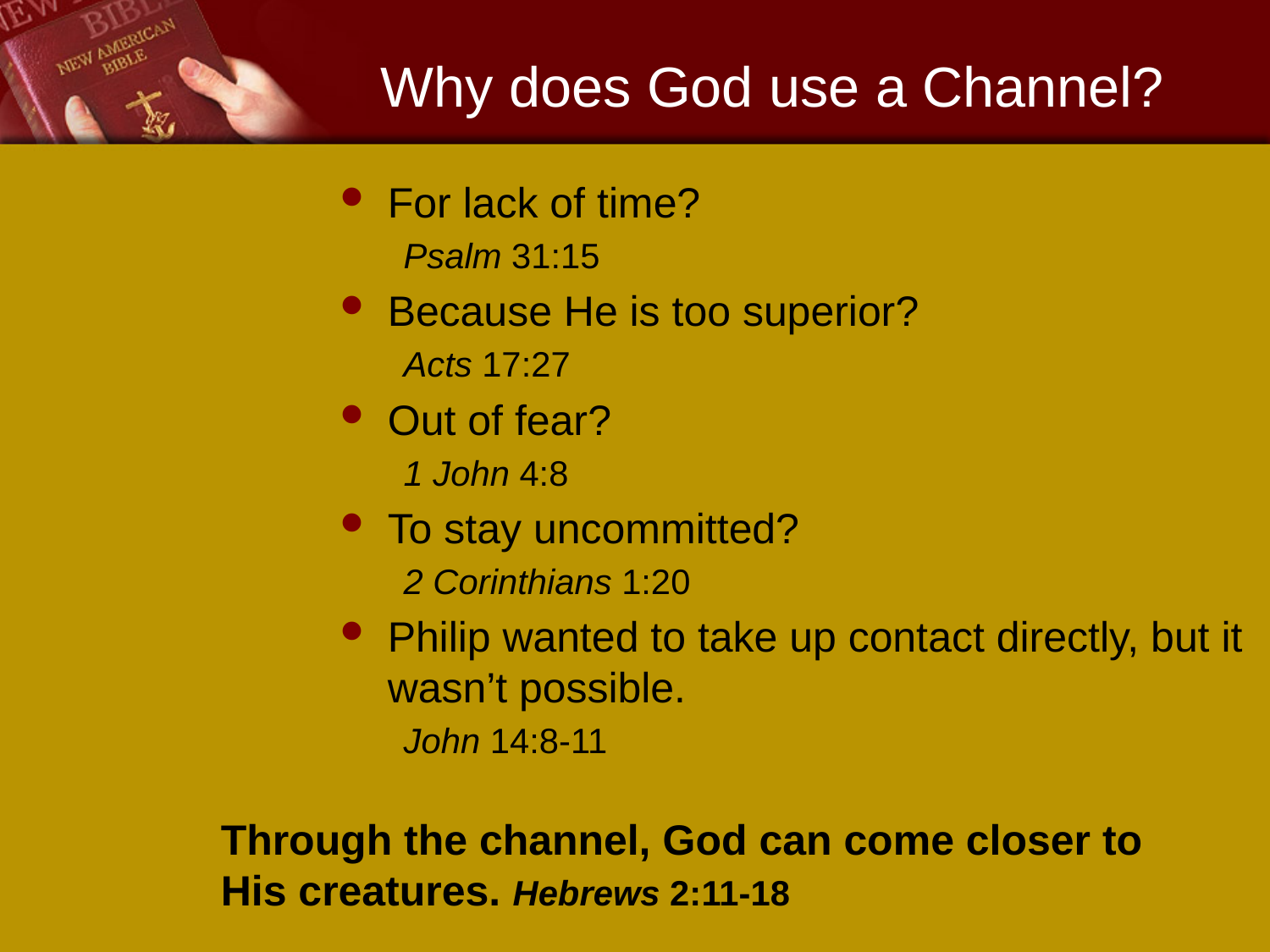

# Why does God use a Channel?
For lack of time?
Psalm 31:15
Because He is too superior?
Acts 17:27
Out of fear?
1 John 4:8
To stay uncommitted?
2 Corinthians 1:20
Philip wanted to take up contact directly, but it wasn’t possible.
John 14:8-11
Through the channel, God can come closer to His creatures. Hebrews 2:11-18